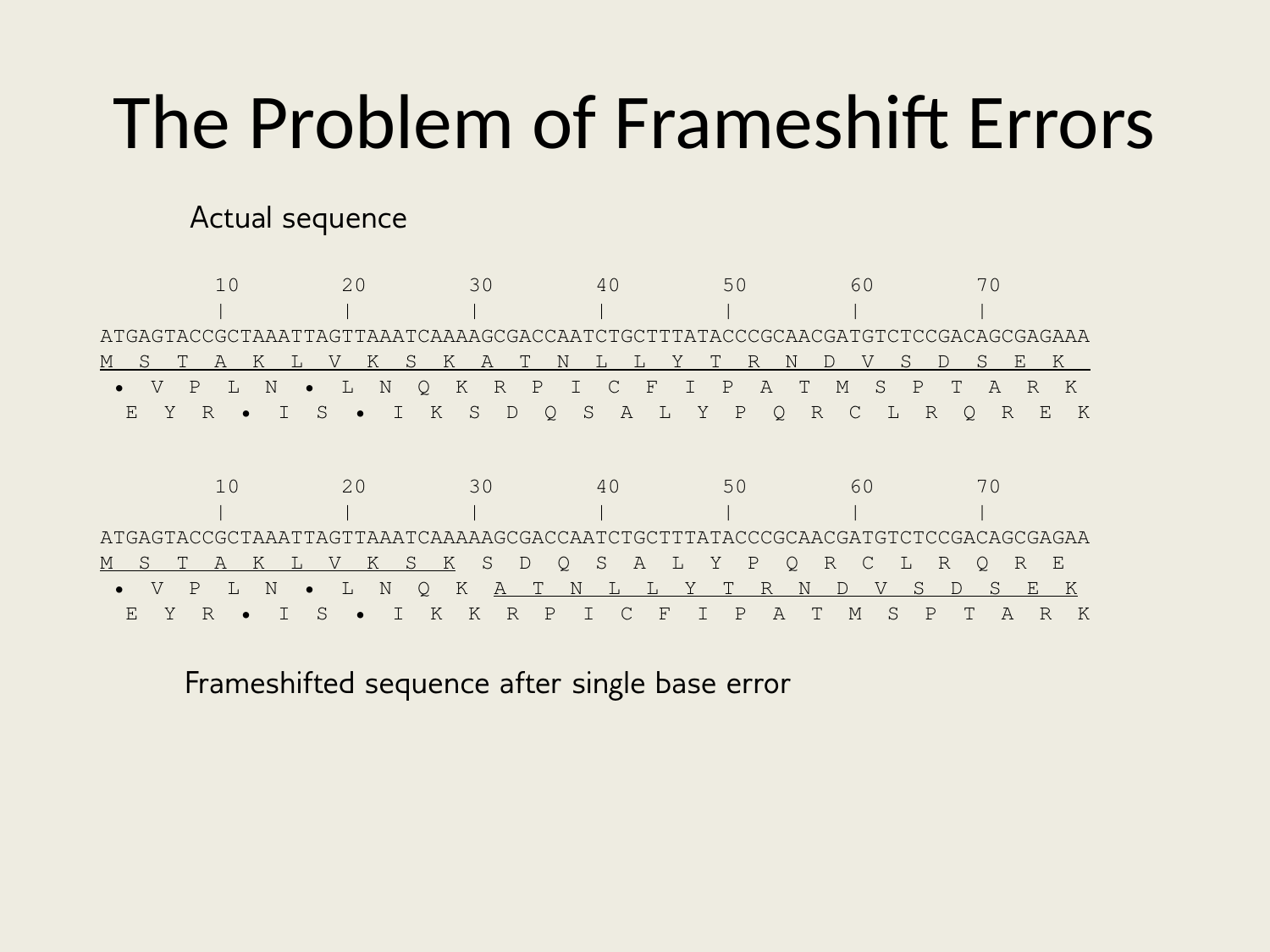

# The Problem of Frameshift Errors
Actual sequence
         10        20        30        40        50        60        70
         |         |         |         |         |         |         |
ATGAGTACCGCTAAATTAGTTAAATCAAAAGCGACCAATCTGCTTTATACCCGCAACGATGTCTCCGACAGCGAGAAA
M  S  T  A  K  L  V  K  S  K  A  T  N  L  L  Y  T  R  N  D  V  S  D  S  E  K
 •  V  P  L  N  •  L  N  Q  K  R  P  I  C  F  I  P  A  T  M  S  P  T  A  R  K
  E  Y  R  •  I  S  •  I  K  S  D  Q  S  A  L  Y  P  Q  R  C  L  R  Q  R  E  K
         10        20        30        40        50        60        70
         |         |         |         |         |         |         |
ATGAGTACCGCTAAATTAGTTAAATCAAAAAGCGACCAATCTGCTTTATACCCGCAACGATGTCTCCGACAGCGAGAA
M  S  T  A  K  L  V  K  S  K  S  D  Q  S  A  L  Y  P  Q  R  C  L  R  Q  R  E
 •  V  P  L  N  •  L  N  Q  K  A  T  N  L  L  Y  T  R  N  D  V  S  D  S  E  K
  E  Y  R  •  I  S  •  I  K  K  R  P  I  C  F  I  P  A  T  M  S  P  T  A  R  K
Frameshifted sequence after single base error